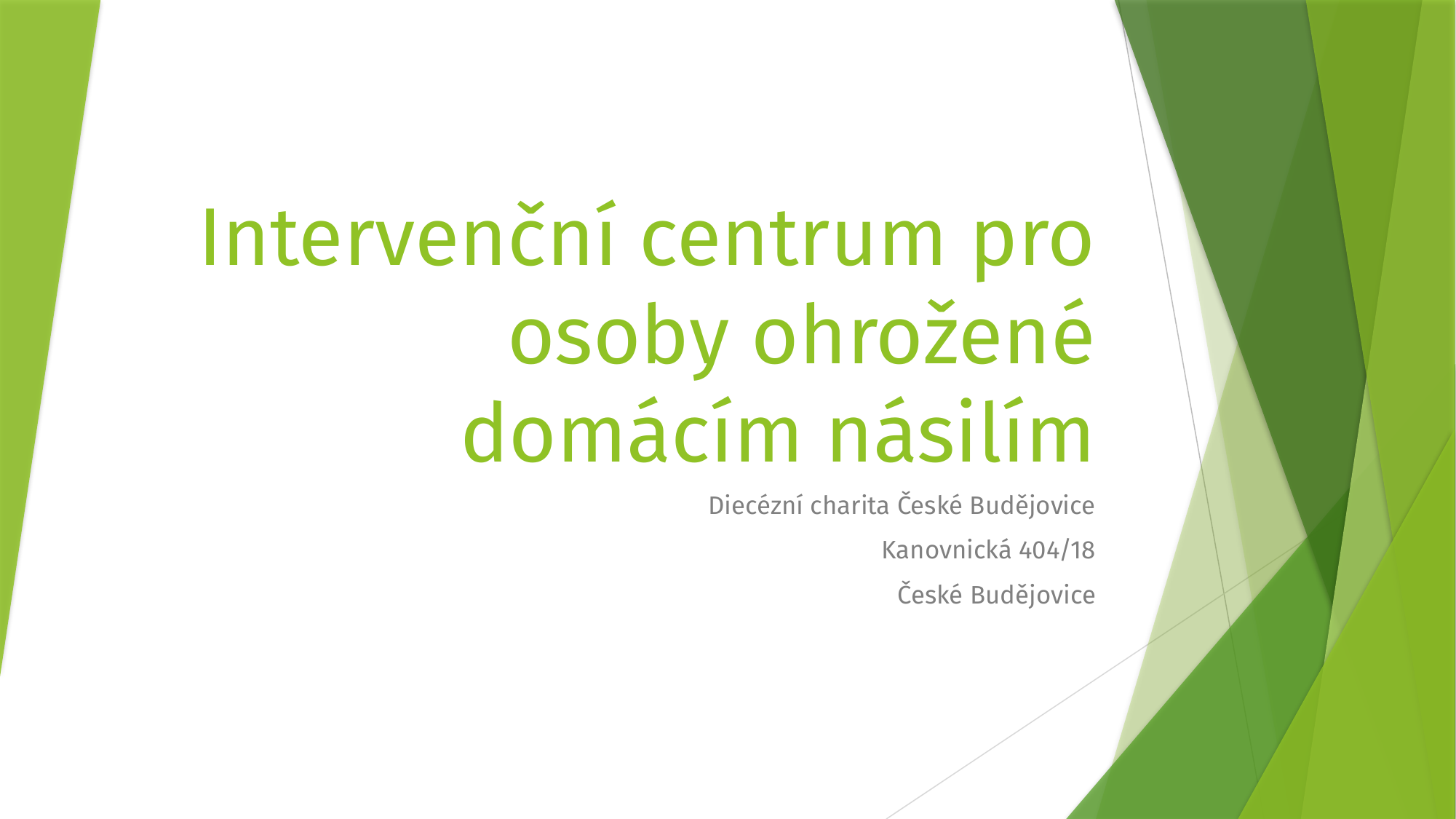

# Intervenční centrum pro osoby ohrožené domácím násilím
Diecézní charita České Budějovice
Kanovnická 404/18
České Budějovice